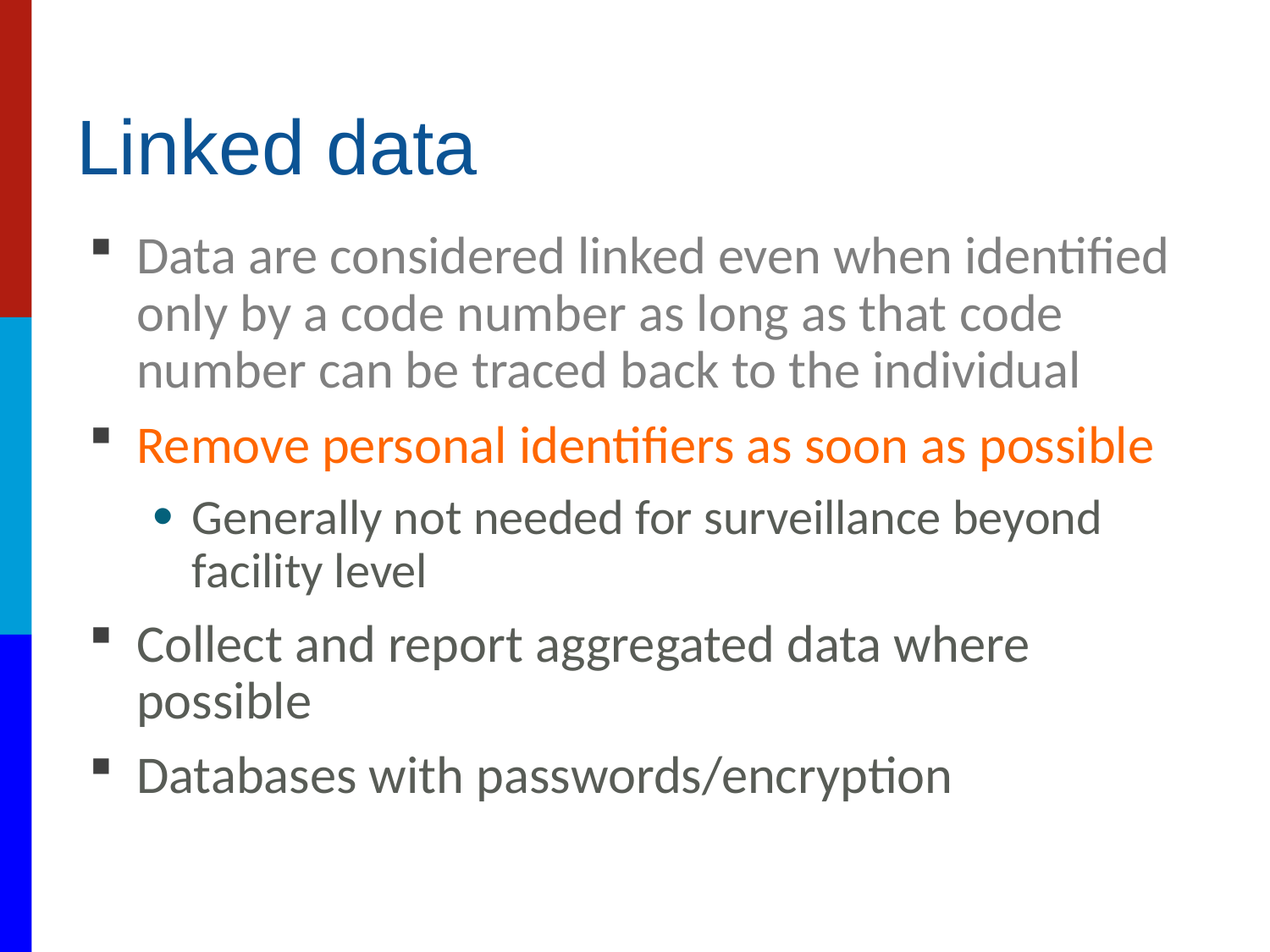

# Linked data
Data are considered linked even when identified only by a code number as long as that code number can be traced back to the individual
Remove personal identifiers as soon as possible
Generally not needed for surveillance beyond facility level
Collect and report aggregated data where possible
Databases with passwords/encryption